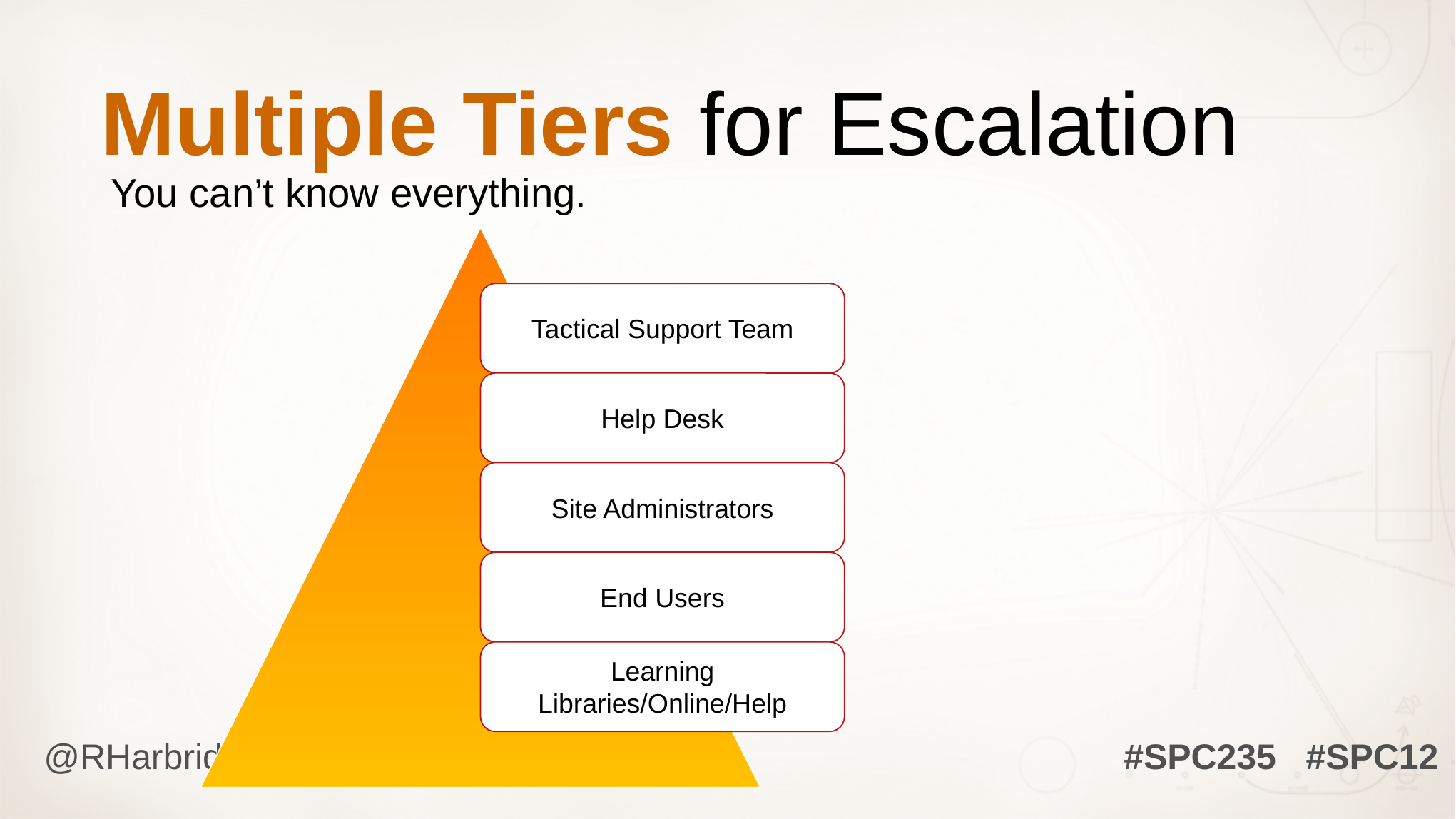

Multiple Tiers for Escalation
You can’t know everything.
Tactical Support Team
Help Desk
Site Administrators
End Users
Learning Libraries/Online/Help